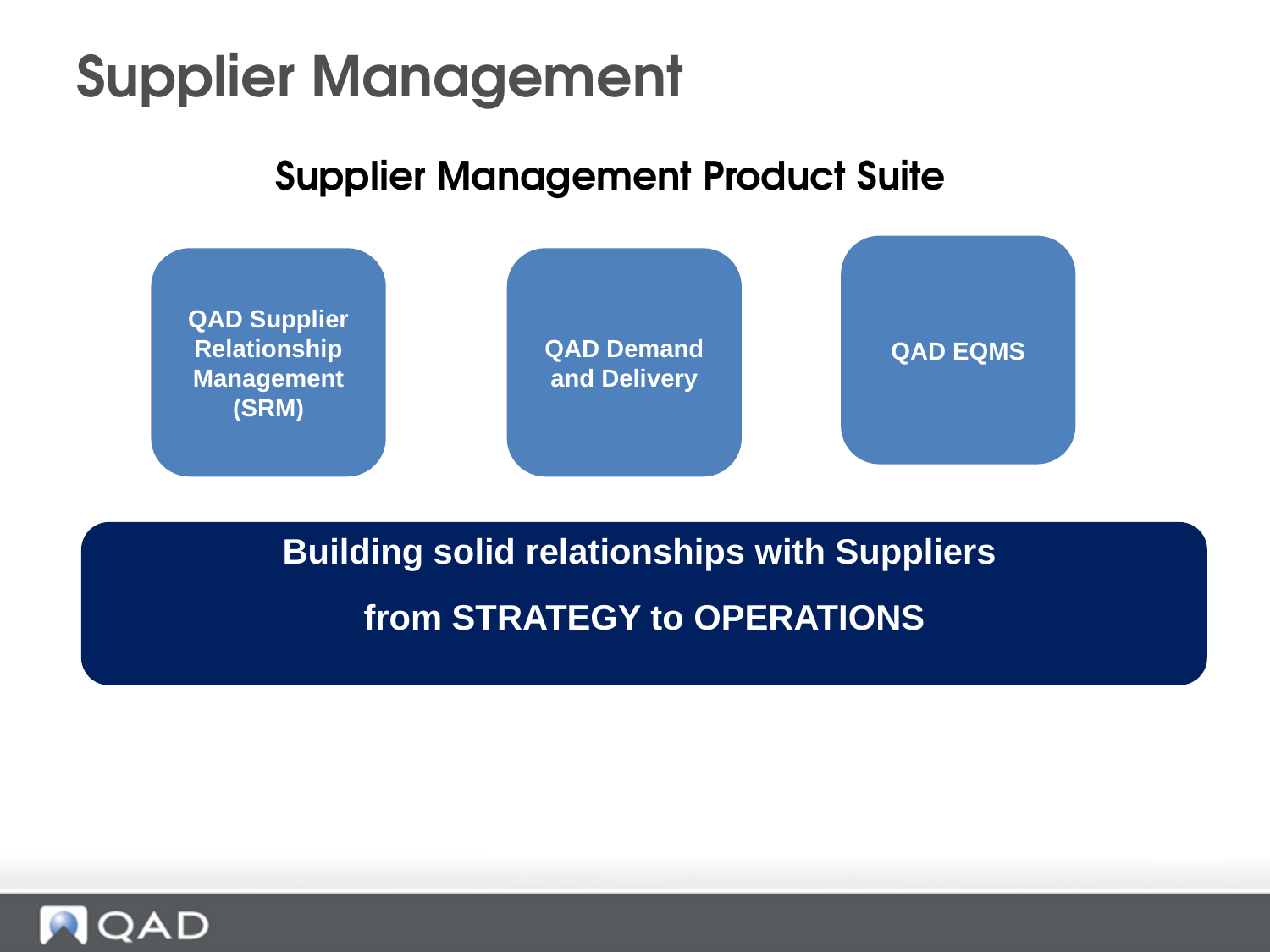

# Supplier Management
Supplier Management Product Suite
QAD EQMS
QAD Supplier Relationship Management (SRM)
QAD Demand and Delivery
Building solid relationships with Suppliers
from STRATEGY to OPERATIONS